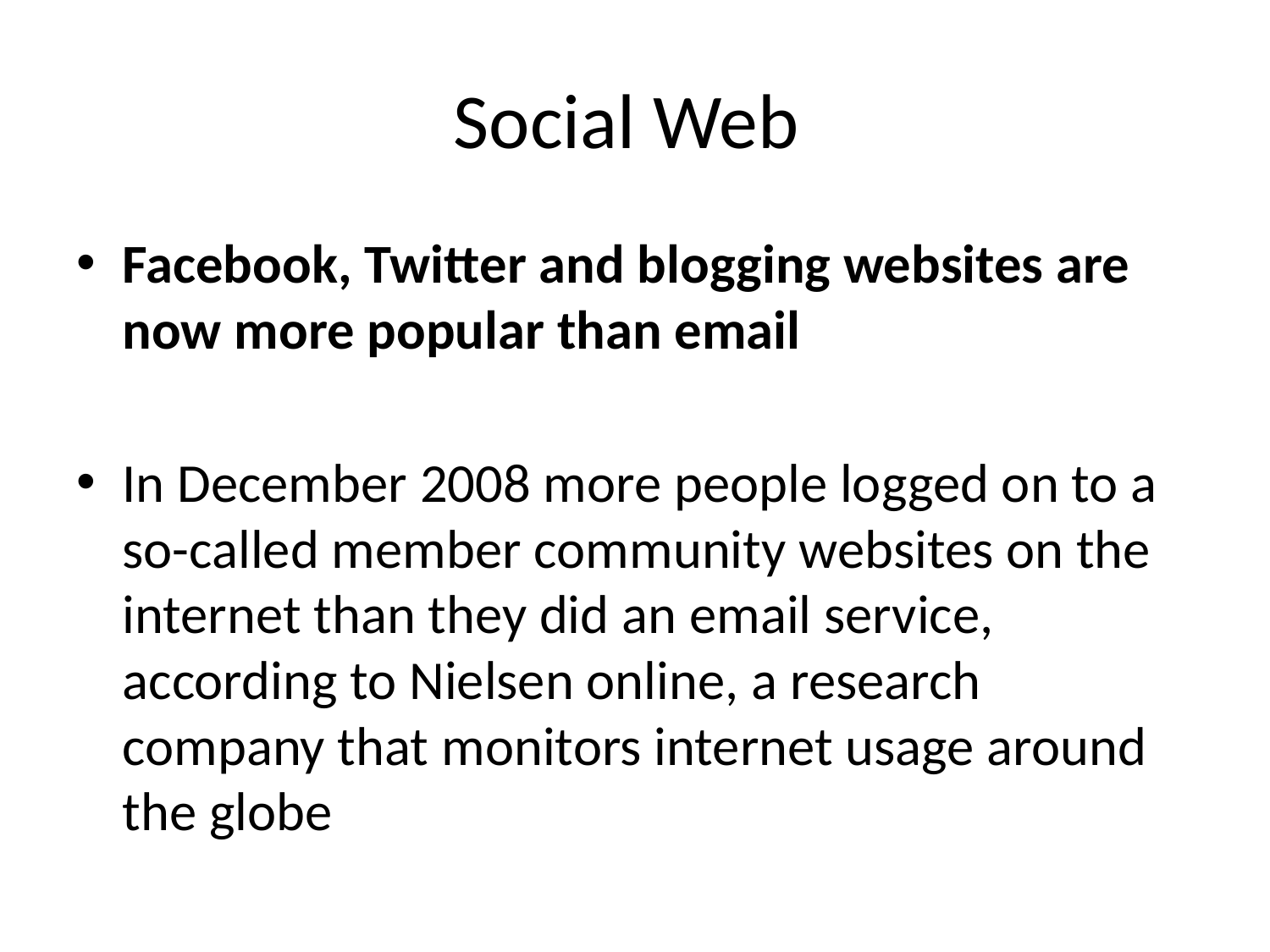

# Social Web
Facebook, Twitter and blogging websites are now more popular than email

In December 2008 more people logged on to a so-called member community websites on the internet than they did an email service, according to Nielsen online, a research company that monitors internet usage around the globe